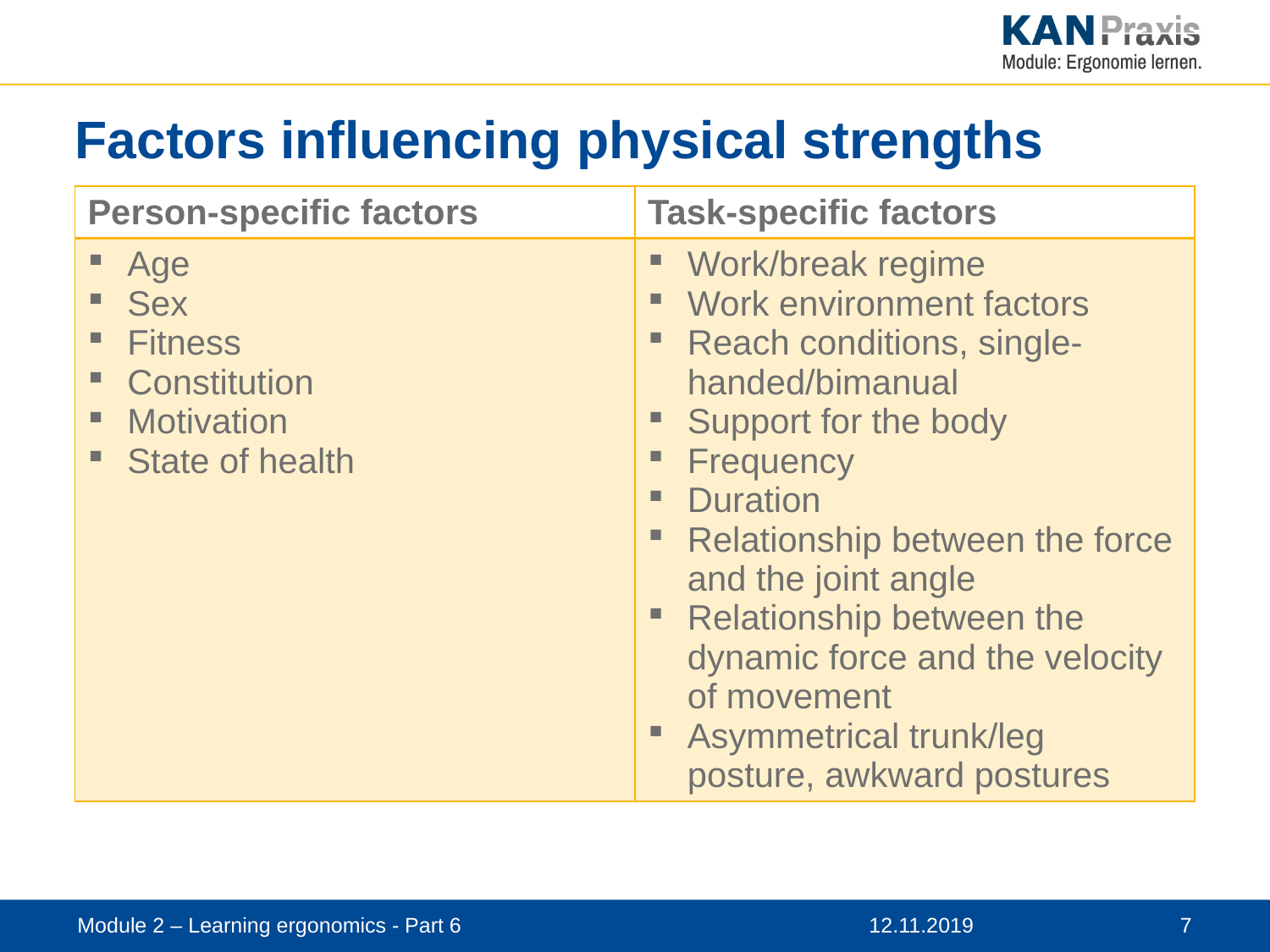

# Factors influencing physical strengths
| Person-specific factors | Task-specific factors |
| --- | --- |
| Age Sex Fitness Constitution Motivation State of health | Work/break regime Work environment factors Reach conditions, single-handed/bimanual Support for the body Frequency Duration Relationship between the force and the joint angle Relationship between the dynamic force and the velocity of movement Asymmetrical trunk/leg posture, awkward postures |
Module 2 – Learning ergonomics - Part 6
12.11.2019
 7